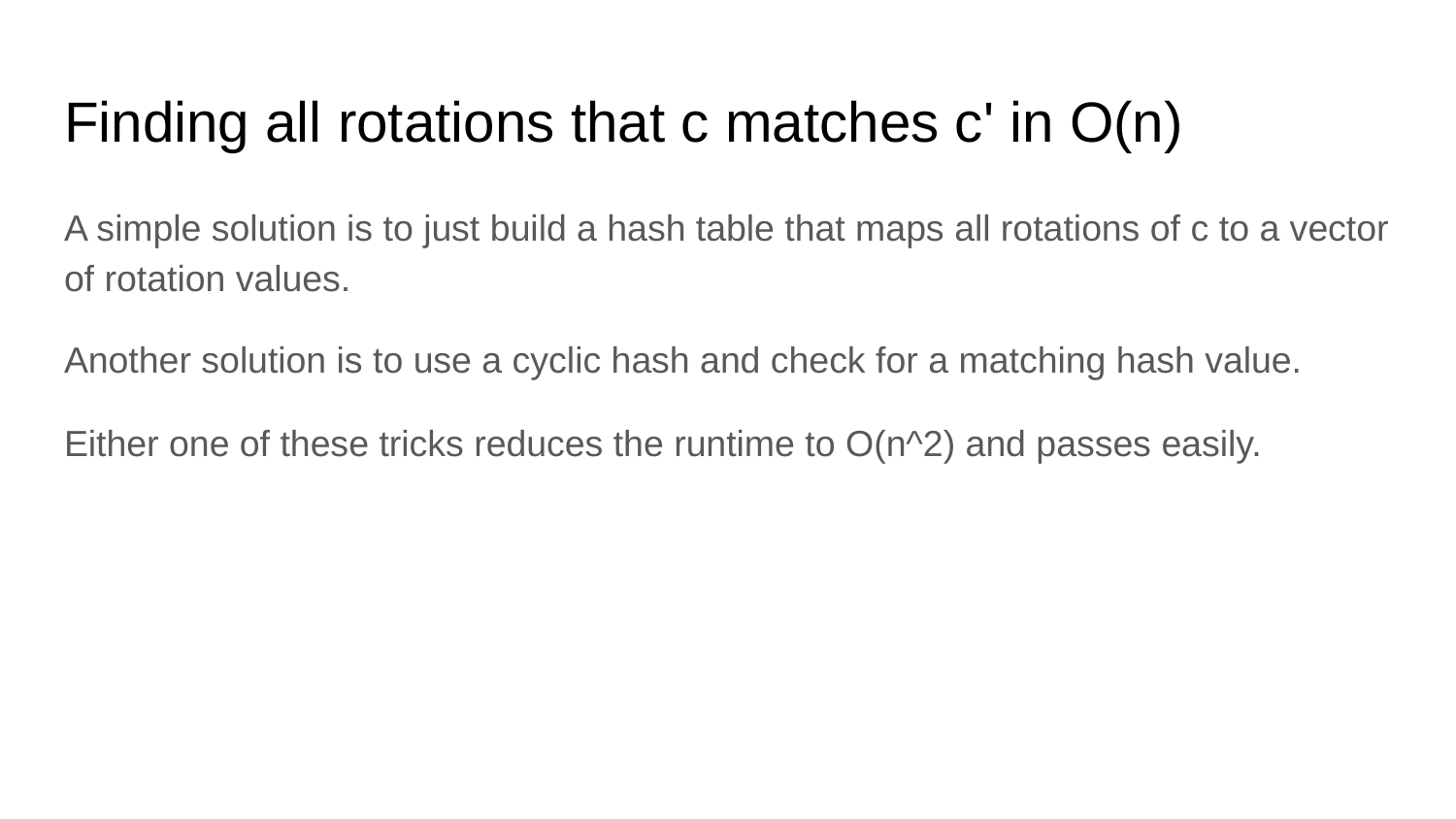

# Finding all rotations that c matches c' in O(n)
A simple solution is to just build a hash table that maps all rotations of c to a vector of rotation values.
Another solution is to use a cyclic hash and check for a matching hash value.
Either one of these tricks reduces the runtime to O(n^2) and passes easily.